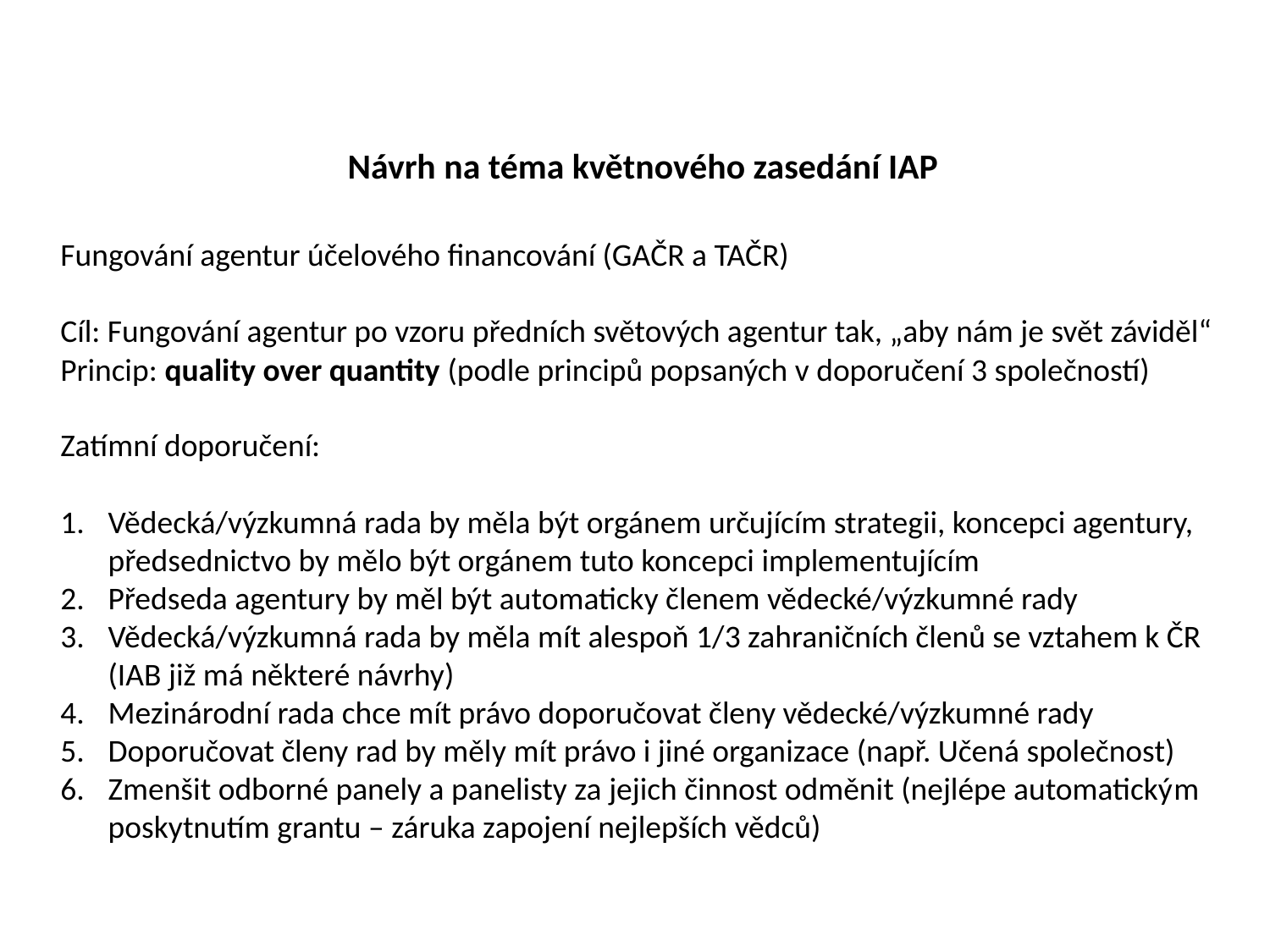

Návrh na téma květnového zasedání IAP
Fungování agentur účelového financování (GAČR a TAČR)

Cíl: Fungování agentur po vzoru předních světových agentur tak, „aby nám je svět záviděl“
Princip: quality over quantity (podle principů popsaných v doporučení 3 společností)

Zatímní doporučení:

Vědecká/výzkumná rada by měla být orgánem určujícím strategii, koncepci agentury, předsednictvo by mělo být orgánem tuto koncepci implementujícím
Předseda agentury by měl být automaticky členem vědecké/výzkumné rady
Vědecká/výzkumná rada by měla mít alespoň 1/3 zahraničních členů se vztahem k ČR (IAB již má některé návrhy)
Mezinárodní rada chce mít právo doporučovat členy vědecké/výzkumné rady
Doporučovat členy rad by měly mít právo i jiné organizace (např. Učená společnost)
Zmenšit odborné panely a panelisty za jejich činnost odměnit (nejlépe automatickým poskytnutím grantu – záruka zapojení nejlepších vědců)